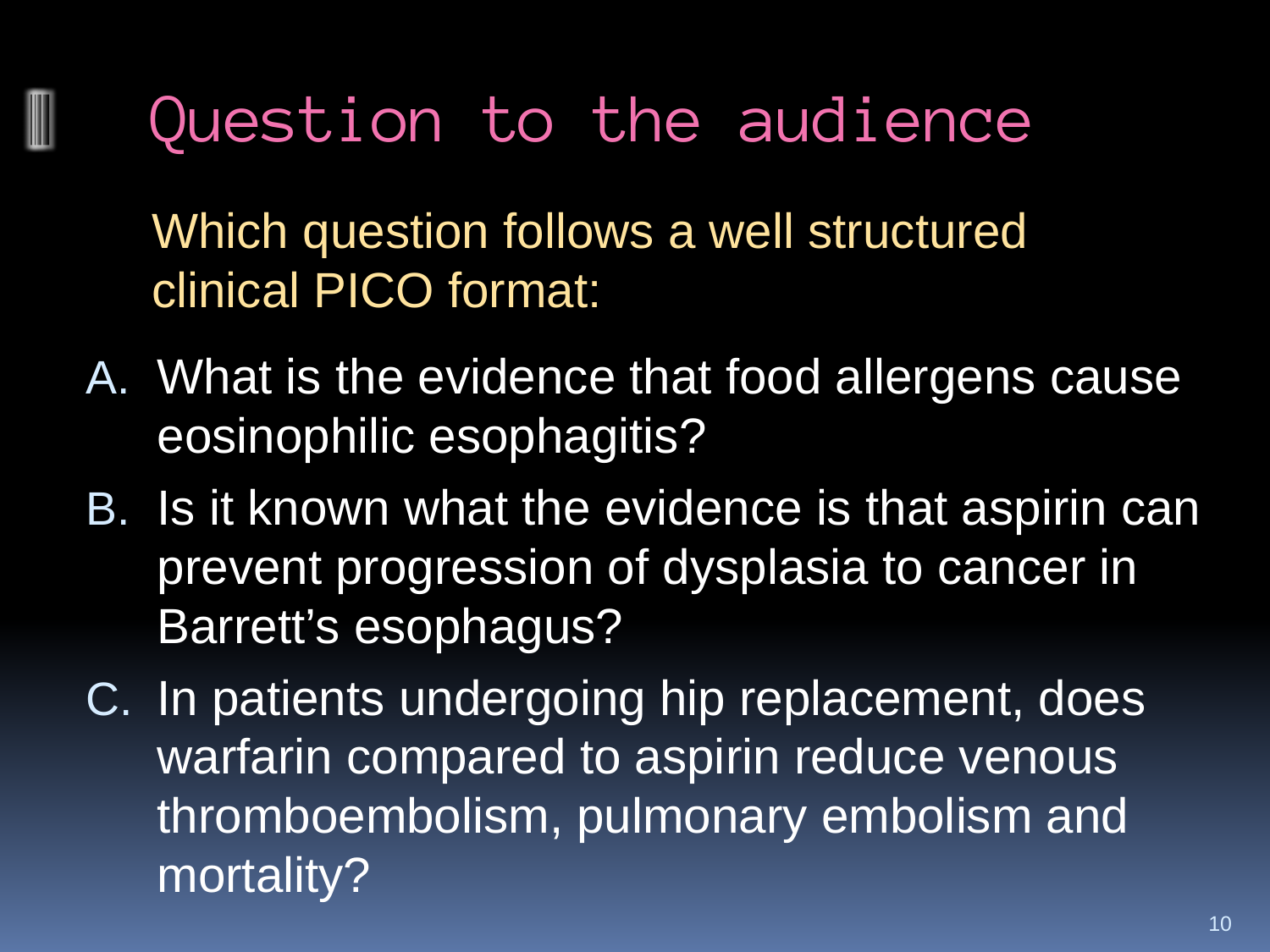

# Question to the audience
Which question follows a well structured clinical PICO format:
What is the evidence that food allergens cause eosinophilic esophagitis?
Is it known what the evidence is that aspirin can prevent progression of dysplasia to cancer in Barrett’s esophagus?
In patients undergoing hip replacement, does warfarin compared to aspirin reduce venous thromboembolism, pulmonary embolism and mortality?
10